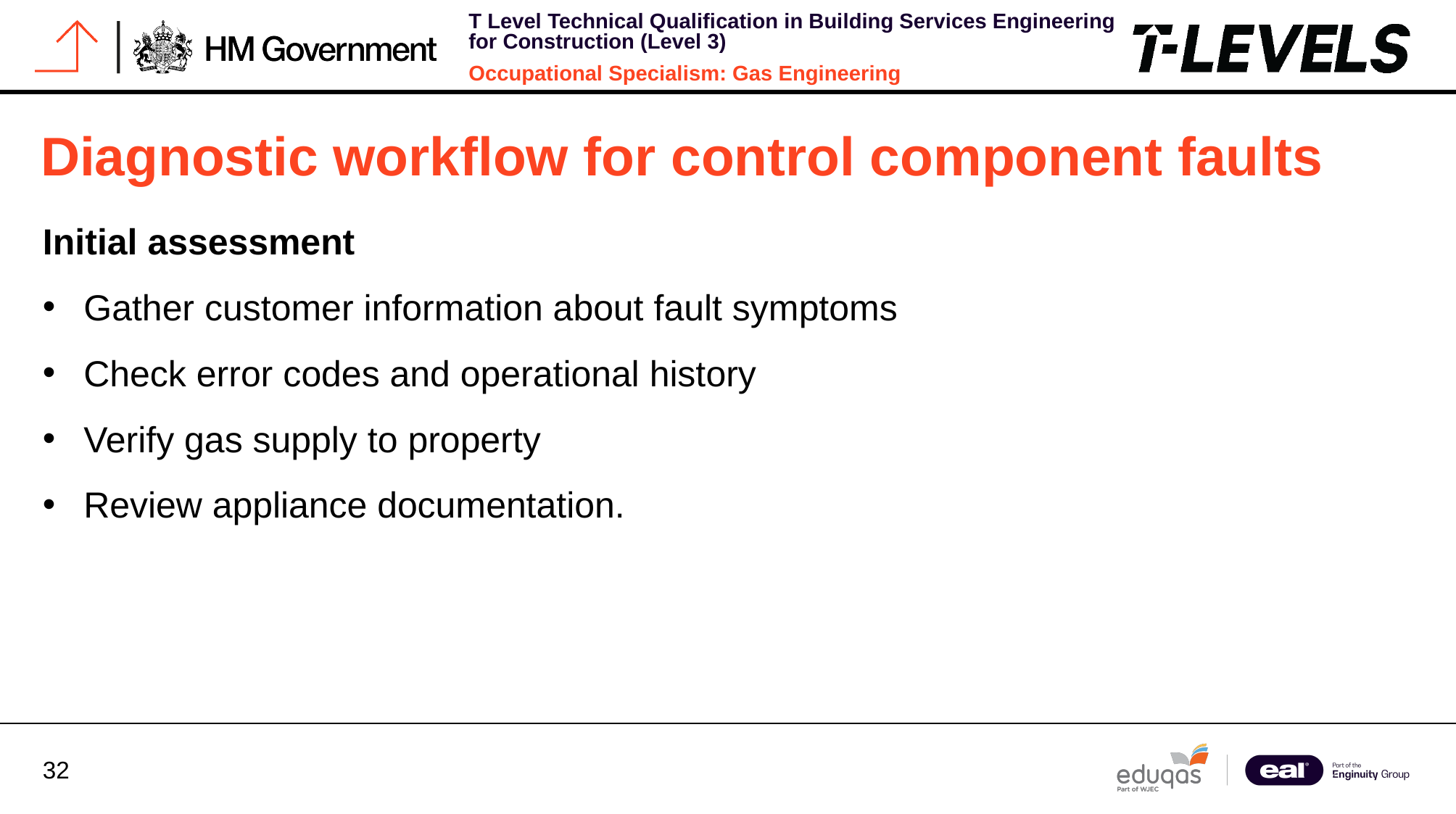

# Diagnostic workflow for control component faults
Initial assessment
Gather customer information about fault symptoms
Check error codes and operational history
Verify gas supply to property
Review appliance documentation.